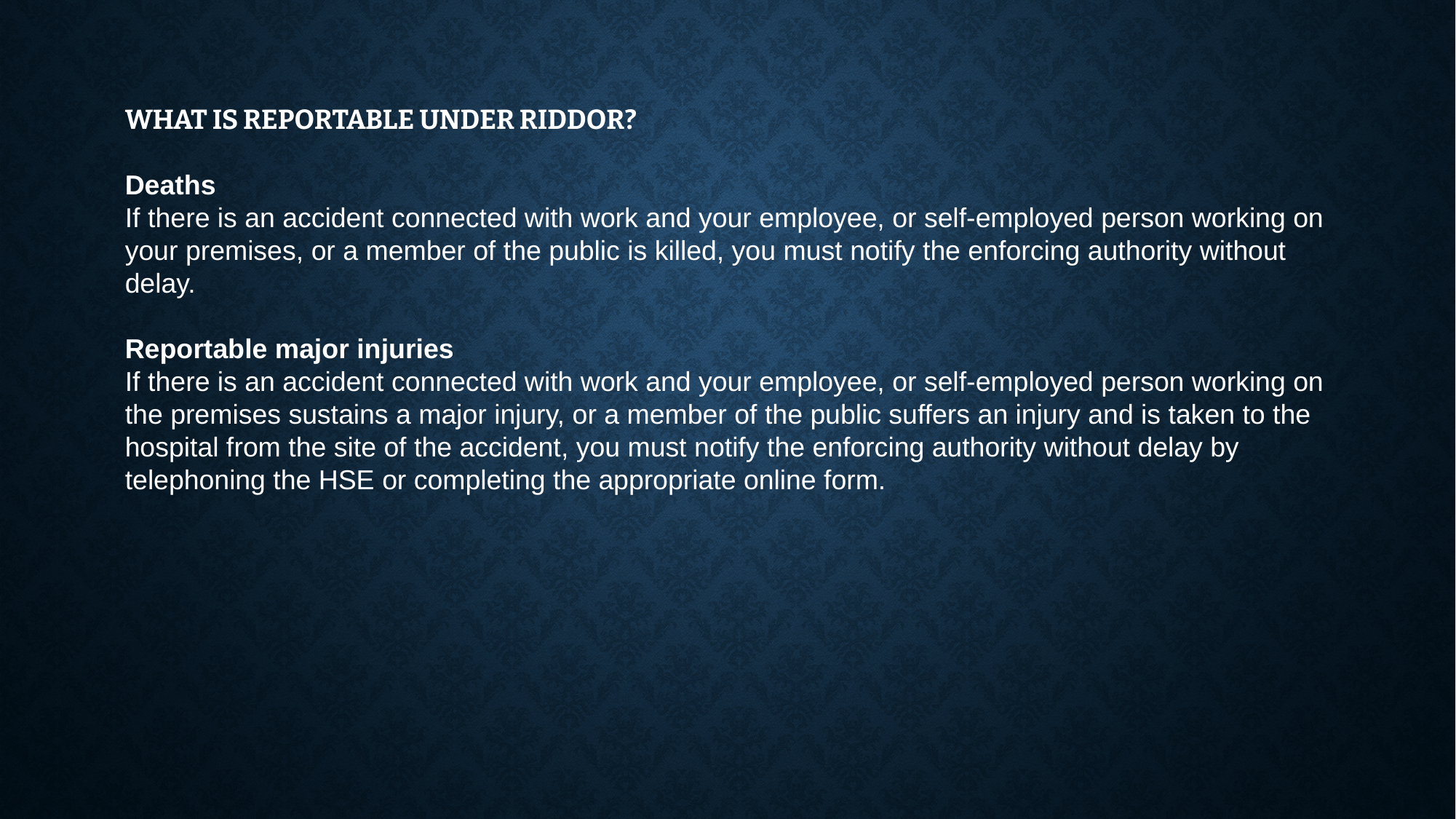

WHAT IS REPORTABLE UNDER RIDDOR?

Deaths
If there is an accident connected with work and your employee, or self-employed person working on your premises, or a member of the public is killed, you must notify the enforcing authority without delay.

Reportable major injuries
If there is an accident connected with work and your employee, or self-employed person working on the premises sustains a major injury, or a member of the public suffers an injury and is taken to the hospital from the site of the accident, you must notify the enforcing authority without delay by telephoning the HSE or completing the appropriate online form.